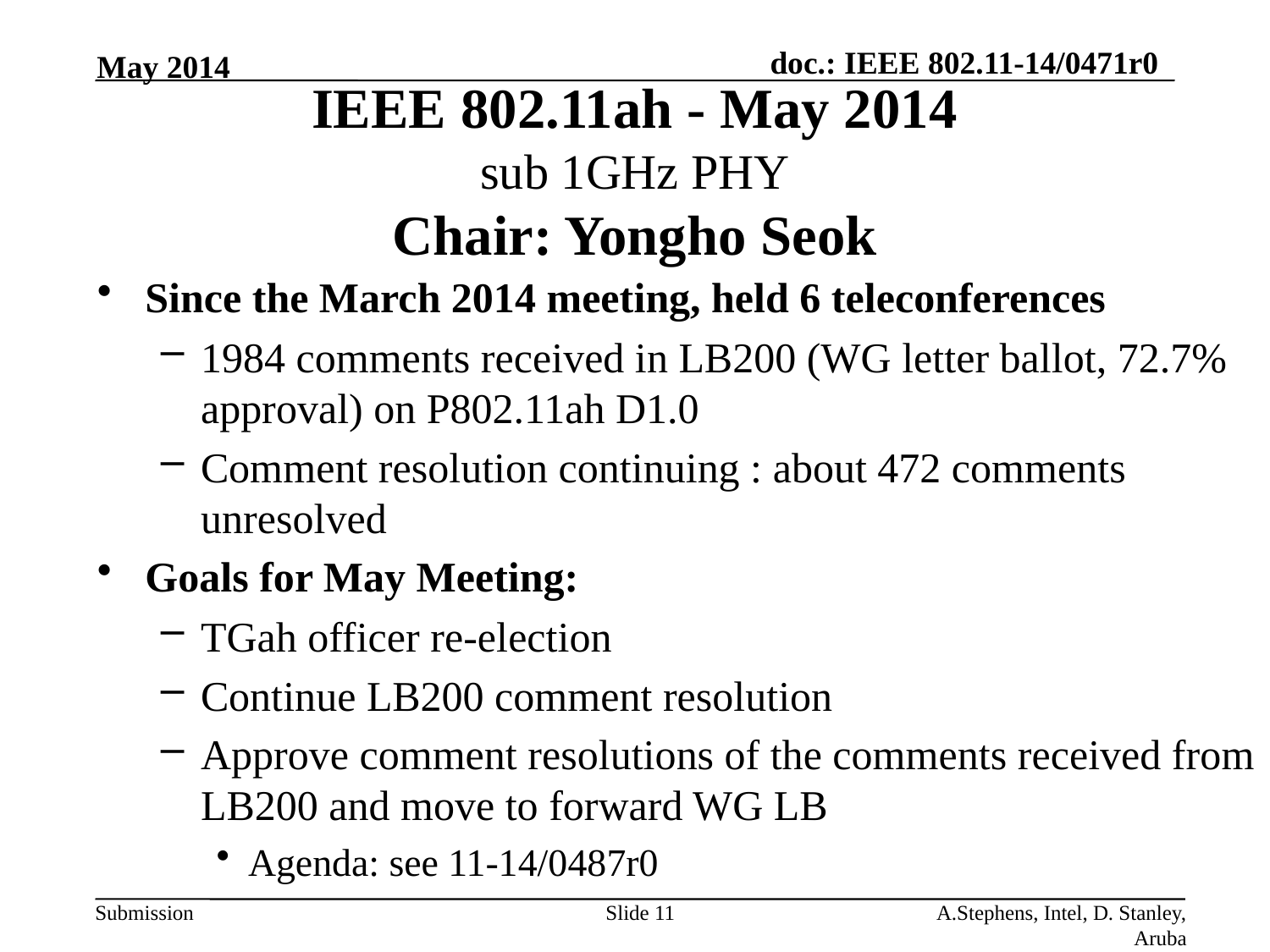

May 2014
# IEEE 802.11ah - May 2014 sub 1GHz PHY Chair: Yongho Seok
Since the March 2014 meeting, held 6 teleconferences
1984 comments received in LB200 (WG letter ballot, 72.7% approval) on P802.11ah D1.0
Comment resolution continuing : about 472 comments unresolved
Goals for May Meeting:
TGah officer re-election
Continue LB200 comment resolution
Approve comment resolutions of the comments received from LB200 and move to forward WG LB
Agenda: see 11-14/0487r0

Slide 11
A.Stephens, Intel, D. Stanley, Aruba